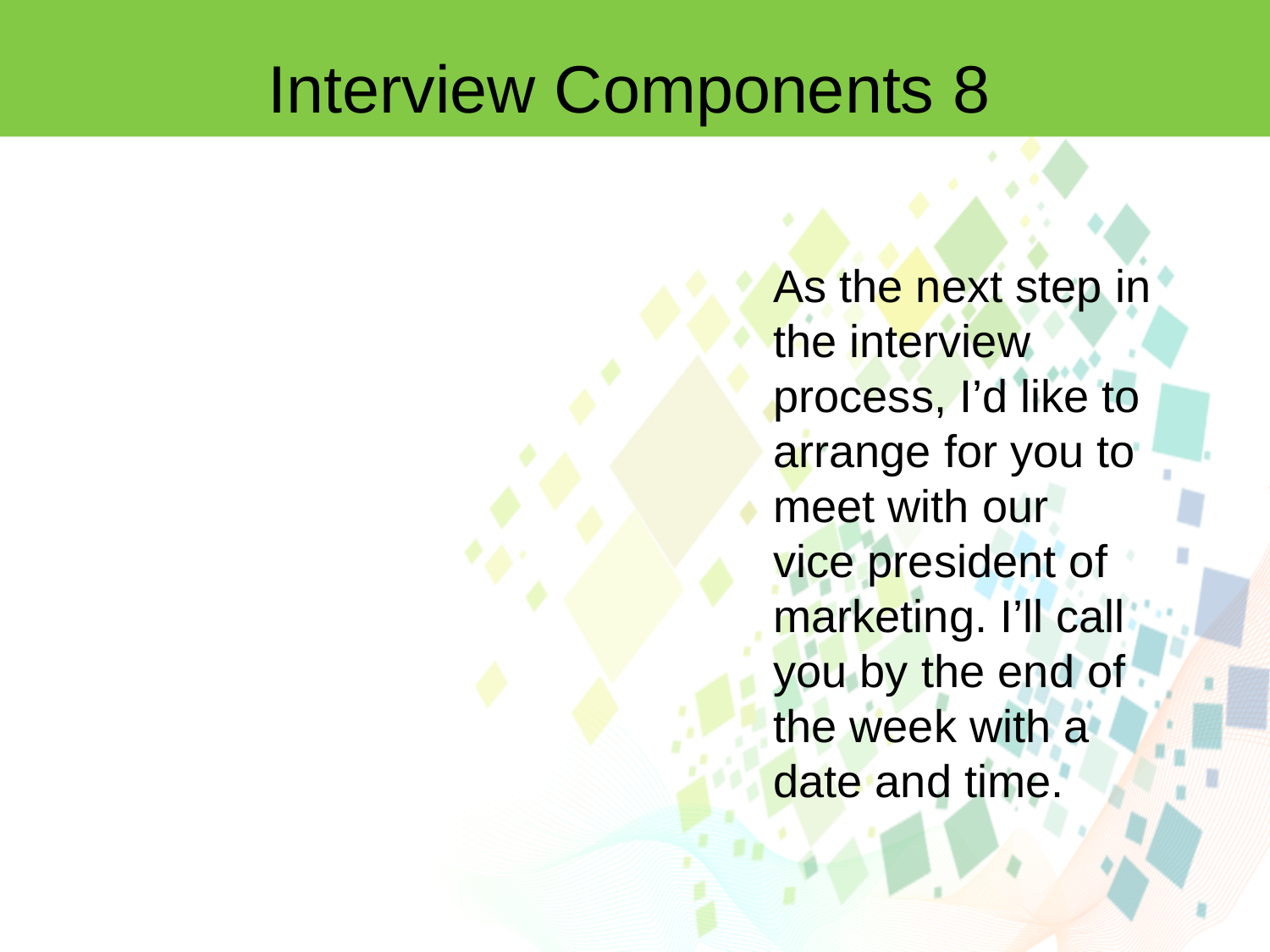

Interview Components 8
As the next step in the interview process, I’d like to arrange for you to meet with our
vice president of marketing. I’ll call you by the end of the week with a date and time.